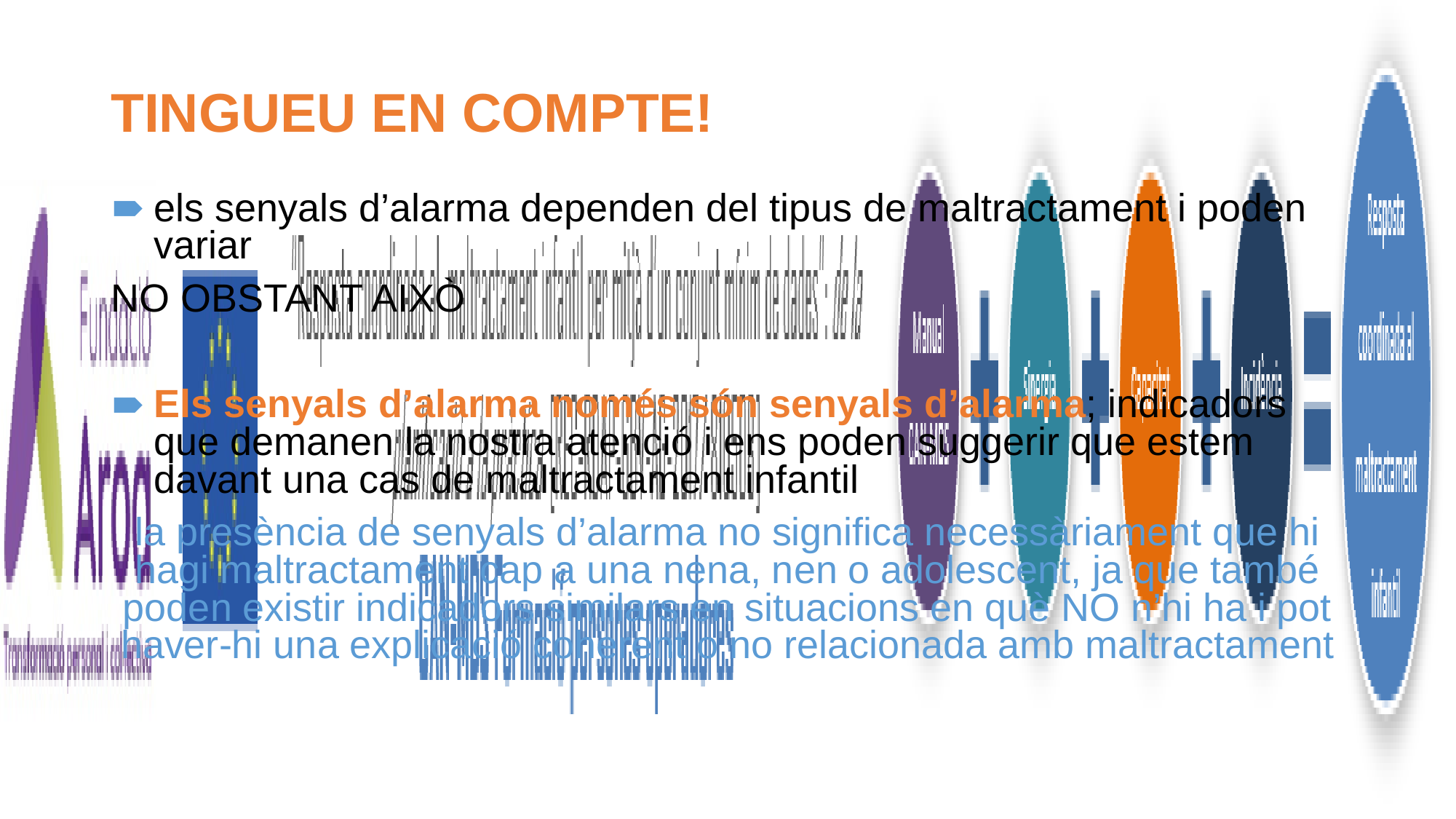

# TINGUEU EN COMPTE!
els senyals d’alarma dependen del tipus de maltractament i poden variar
NO OBSTANT AIXÒ

Els senyals d’alarma només són senyals d’alarma; indicadors que demanen la nostra atenció i ens poden suggerir que estem davant una cas de maltractament infantil
la presència de senyals d’alarma no significa necessàriament que hi hagi maltractament cap a una nena, nen o adolescent, ja que també poden existir indicadors similars en situacions en què NO n’hi ha i pot haver-hi una explicació coherent o no relacionada amb maltractament